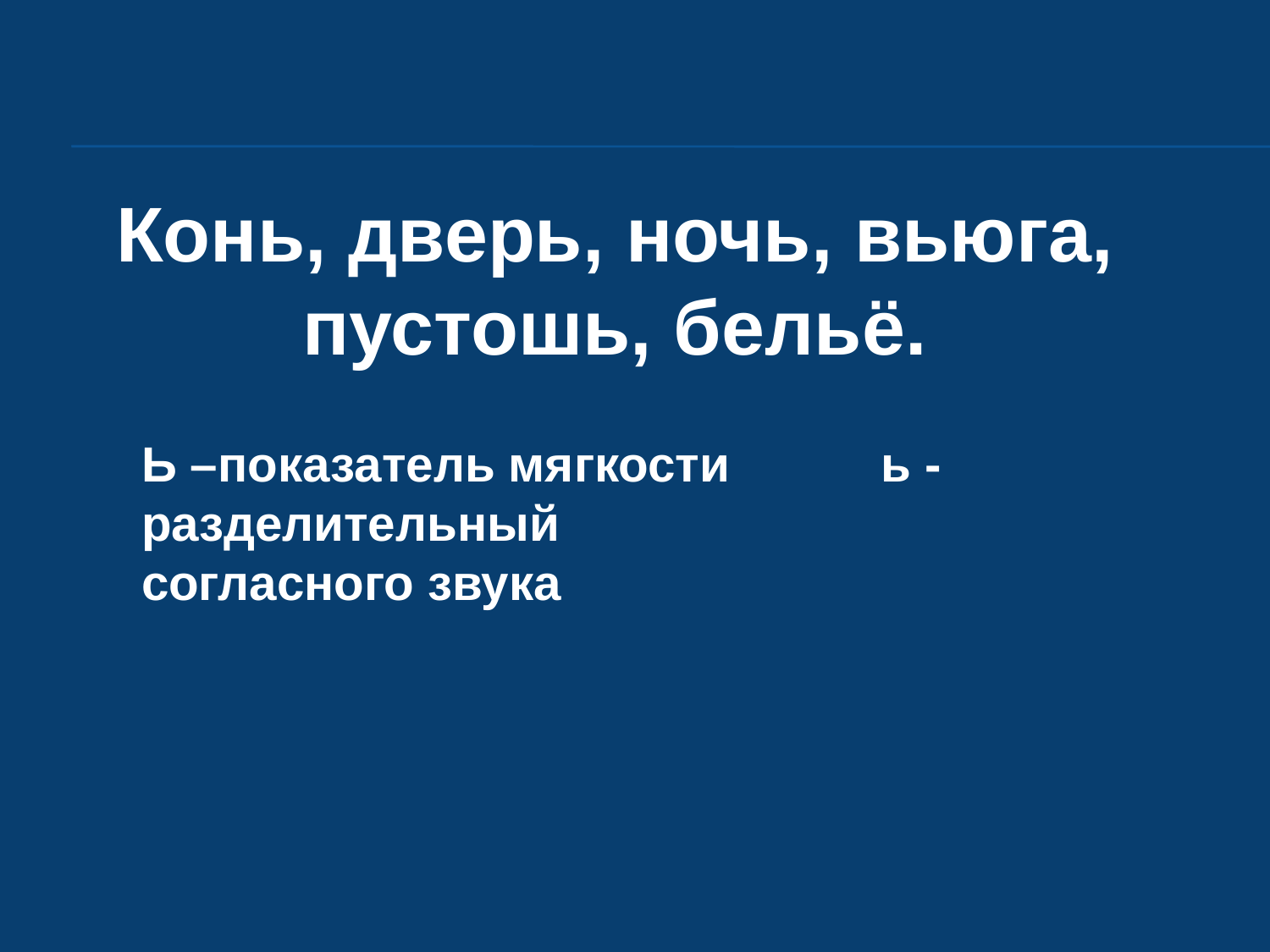

Конь, дверь, ночь, вьюга, пустошь, бельё.
Ь –показатель мягкости           ь - разделительный
согласного звука